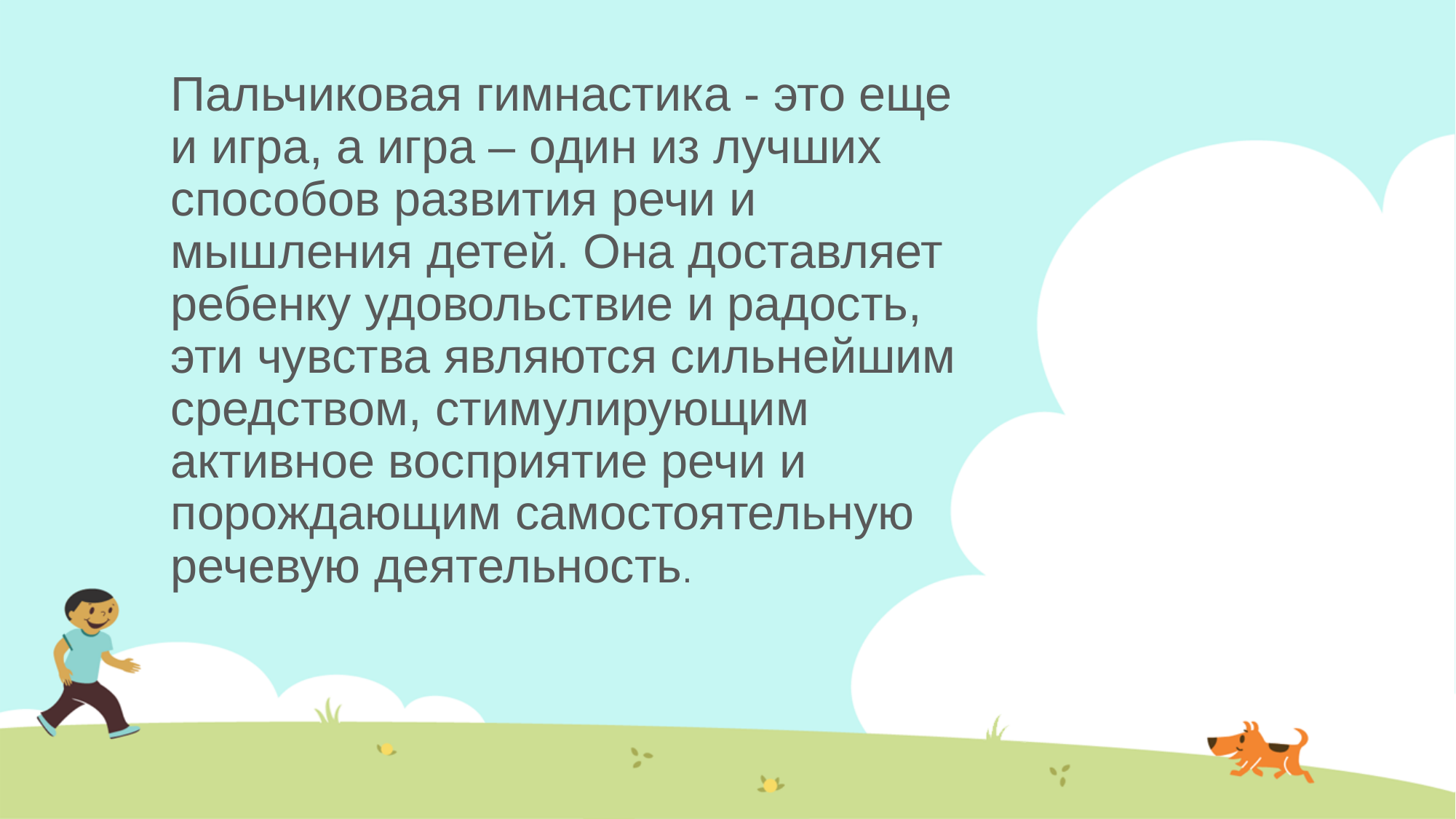

Пальчиковая гимнастика - это еще и игра, а игра – один из лучших способов развития речи и мышления детей. Она доставляет ребенку удовольствие и радость, эти чувства являются сильнейшим средством, стимулирующим активное восприятие речи и порождающим самостоятельную речевую деятельность.